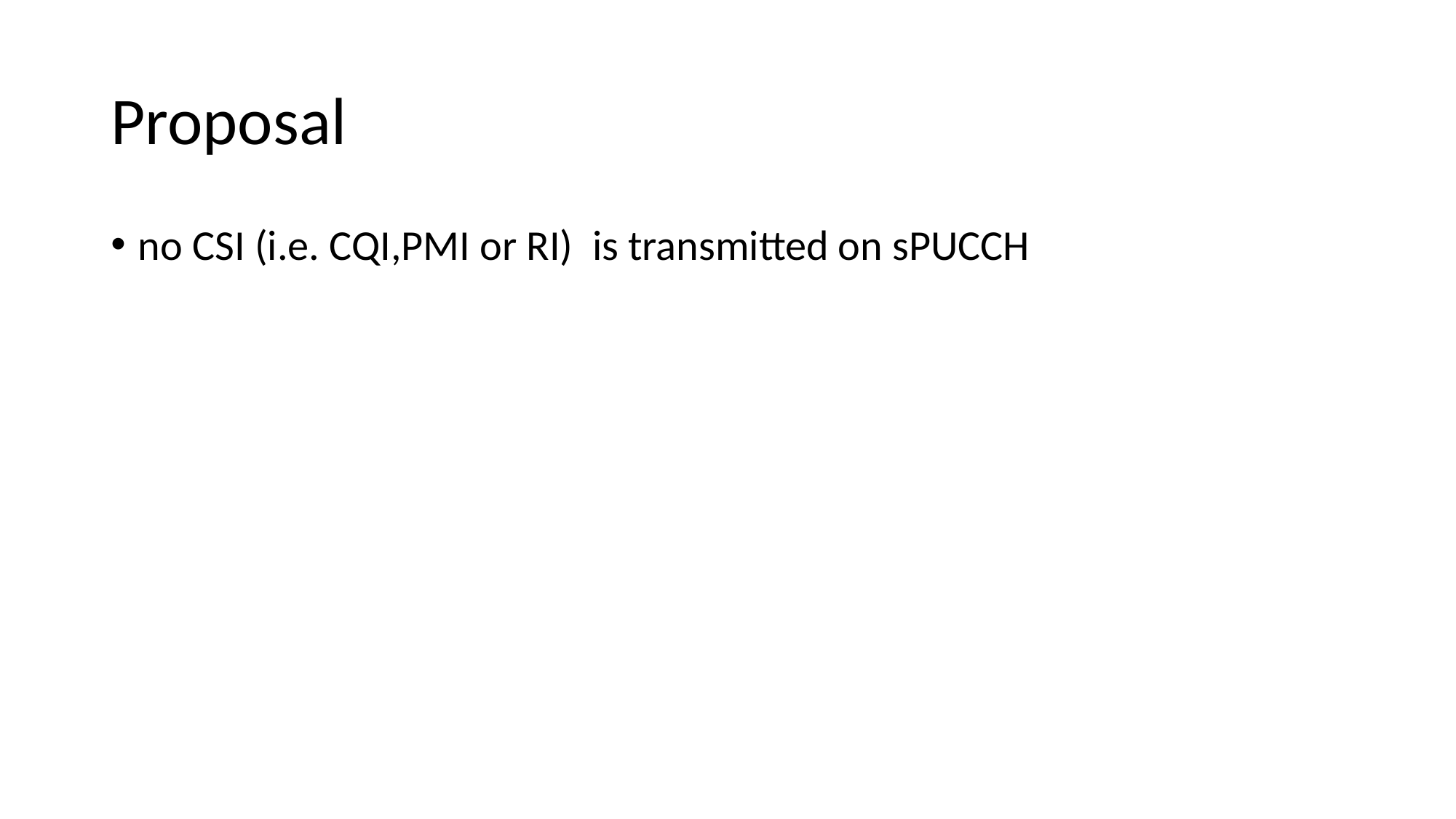

# Proposal
no CSI (i.e. CQI,PMI or RI)  is transmitted on sPUCCH